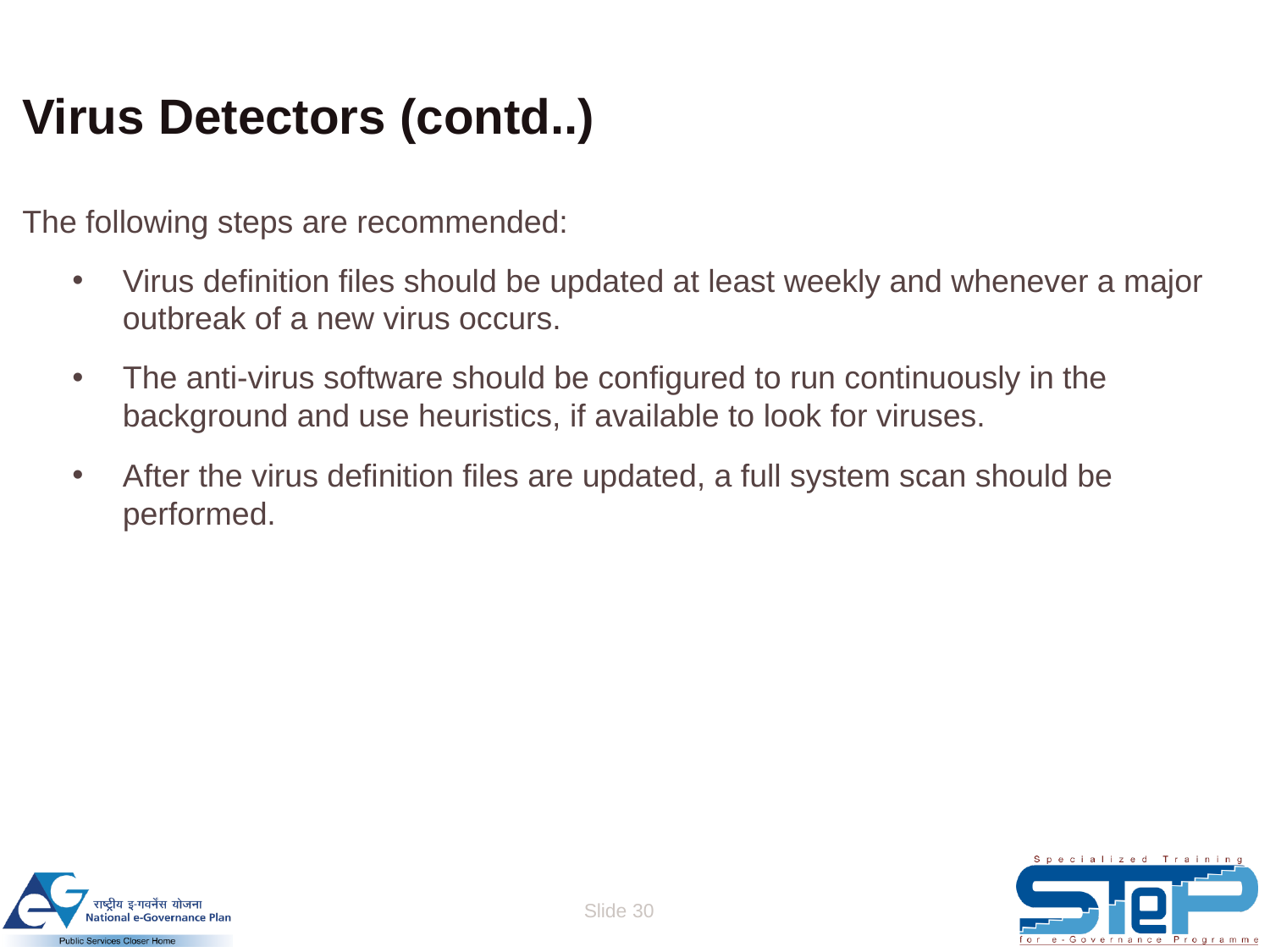

# Virus Detectors (contd..)
The following steps are recommended:
Virus definition files should be updated at least weekly and whenever a major outbreak of a new virus occurs.
The anti-virus software should be configured to run continuously in the background and use heuristics, if available to look for viruses.
After the virus definition files are updated, a full system scan should be performed.